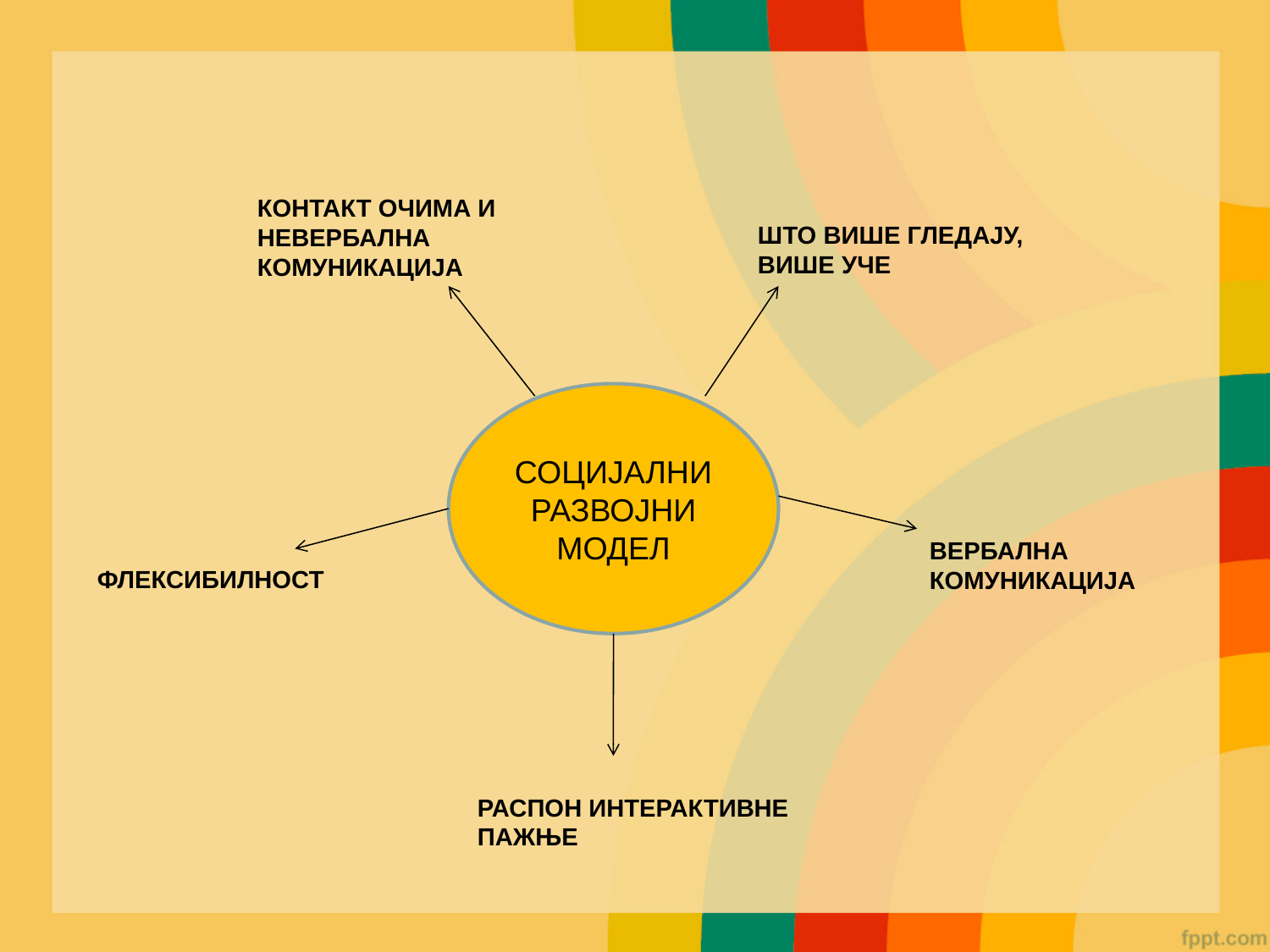

КОНТАКТ ОЧИМА И НЕВЕРБАЛНА КОМУНИКАЦИЈА
ШТО ВИШЕ ГЛЕДАЈУ, ВИШЕ УЧЕ
СОЦИЈАЛНИ РАЗВОЈНИ МОДЕЛ
ВЕРБАЛНА КОМУНИКАЦИЈА
ФЛЕКСИБИЛНОСТ
РАСПОН ИНТЕРАКТИВНЕ ПАЖЊЕ